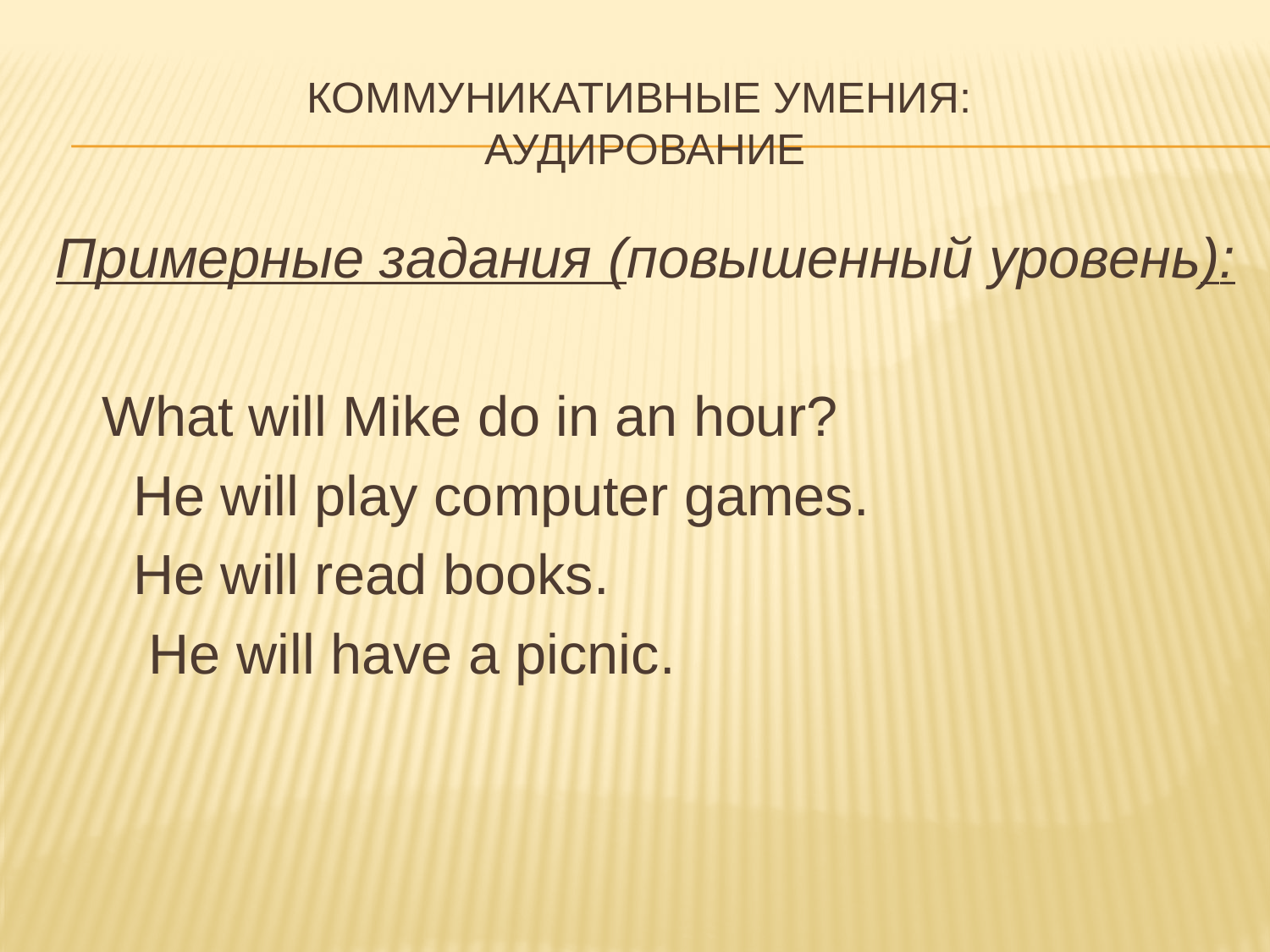

# Коммуникативные умения: аудирование
Примерные задания (повышенный уровень):

   What will Mike do in an hour?
     ⁪He will play computer games.
     ⁪He will read books.
     ⁪ He will have a picnic.